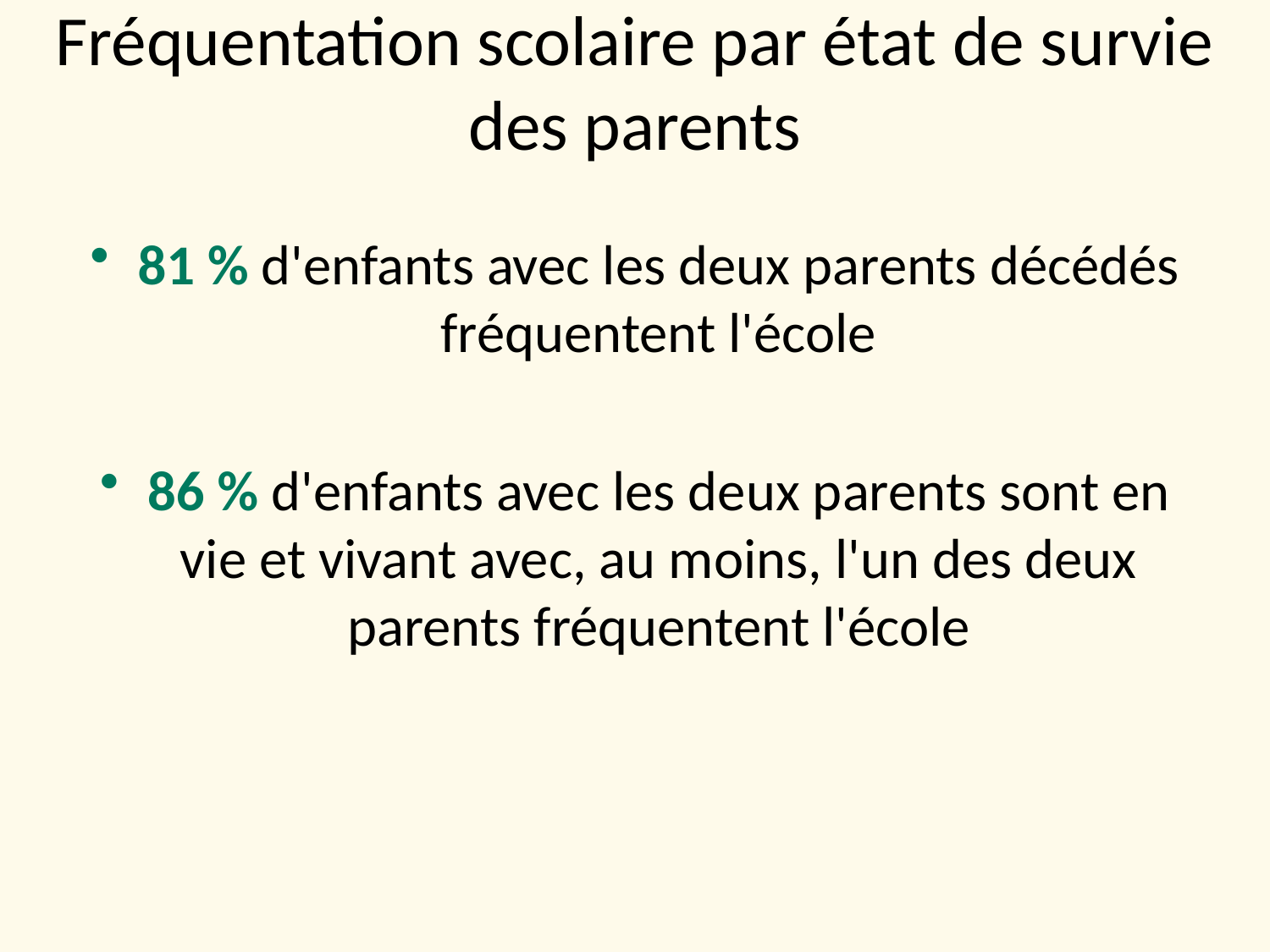

# Fréquentation scolaire par état de survie des parents
81 % d'enfants avec les deux parents décédés fréquentent l'école

86 % d'enfants avec les deux parents sont en vie et vivant avec, au moins, l'un des deux parents fréquentent l'école